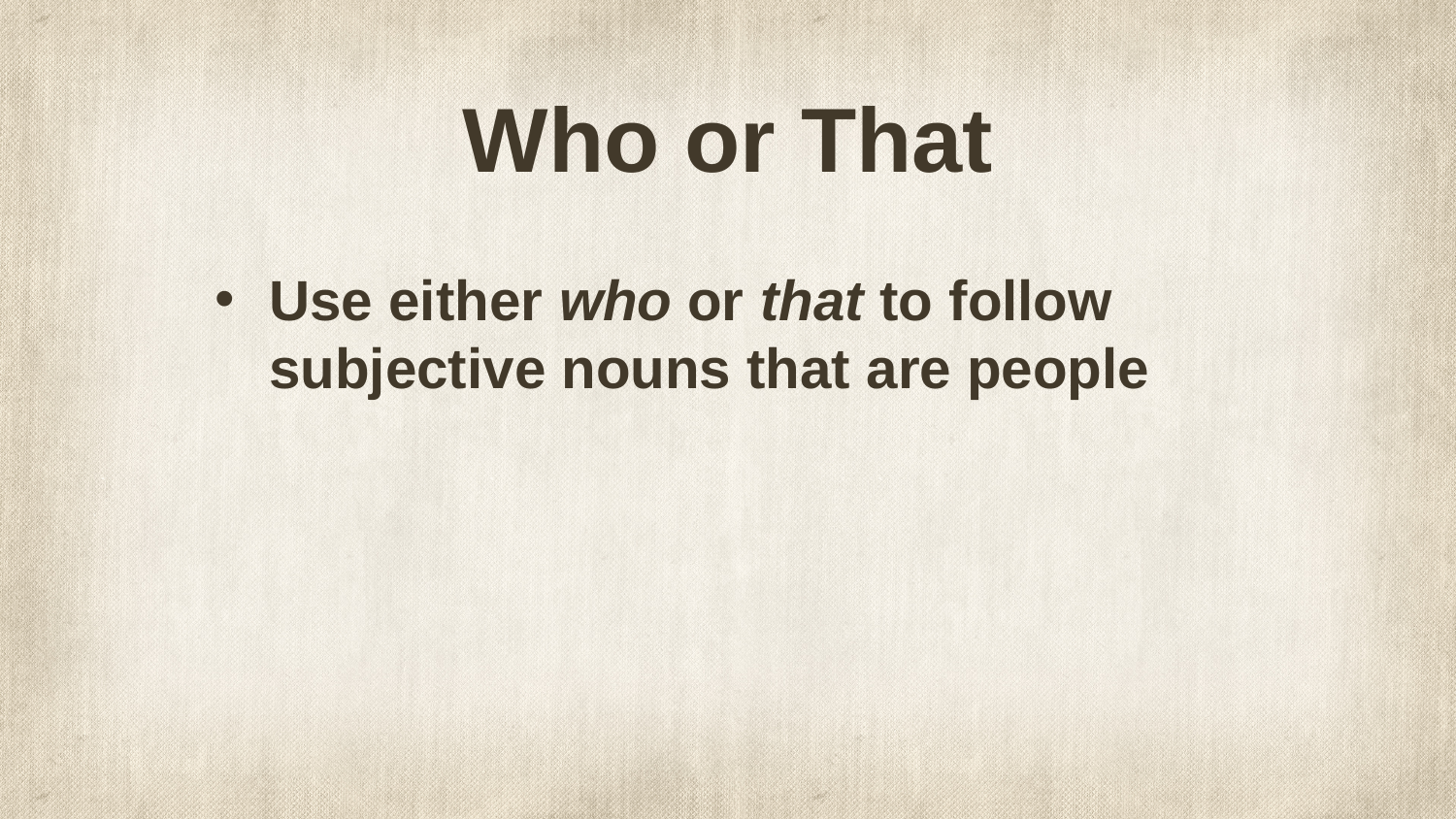

# Who or That
Use either who or that to follow subjective nouns that are people